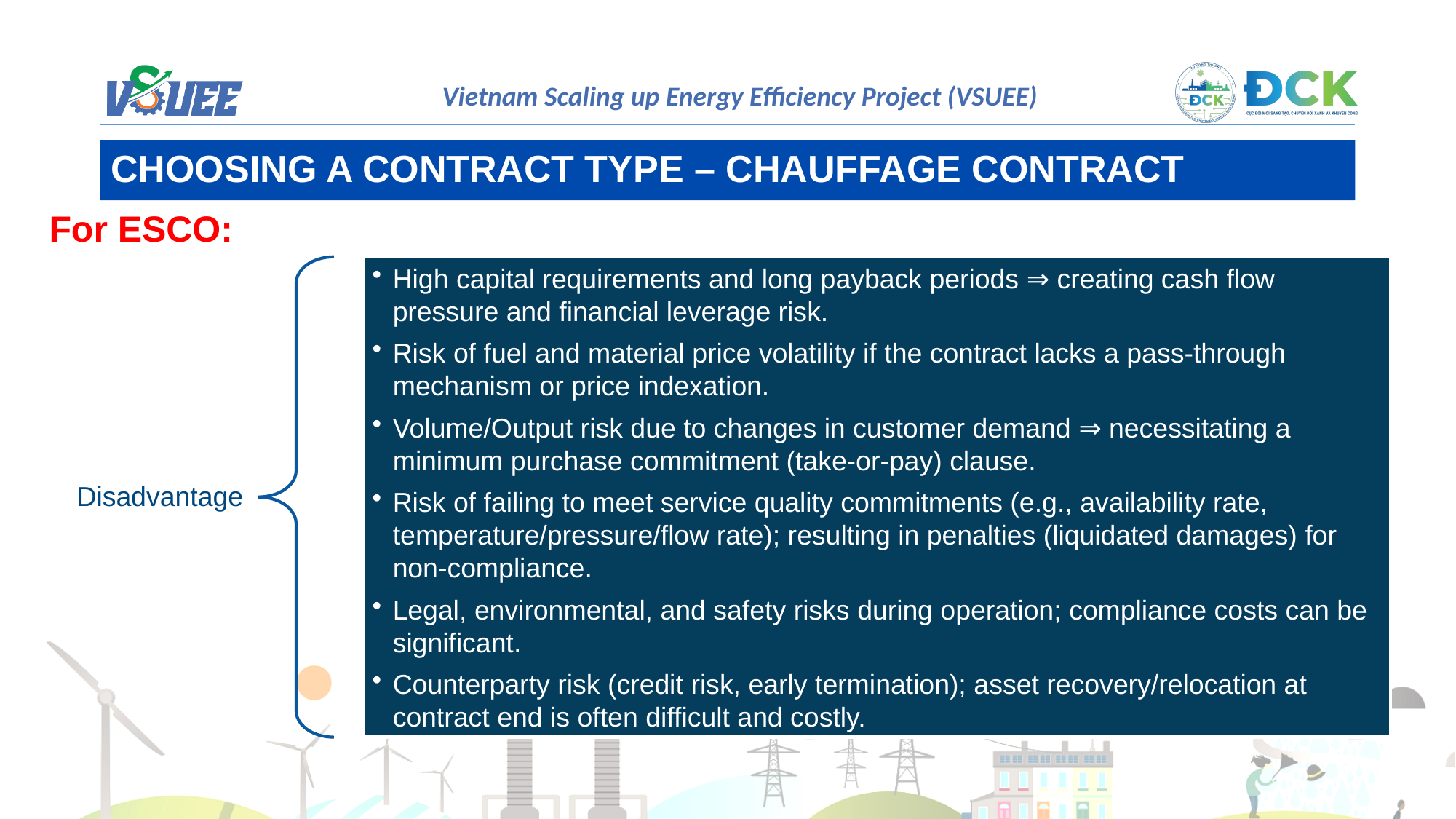

CHOOSING A CONTRACT TYPE – CHAUFFAGE CONTRACT
Disadvantage
High capital requirements and long payback periods ⇒ creating cash flow pressure and financial leverage risk.
Risk of fuel and material price volatility if the contract lacks a pass-through mechanism or price indexation.
Volume/Output risk due to changes in customer demand ⇒ necessitating a minimum purchase commitment (take-or-pay) clause.
Risk of failing to meet service quality commitments (e.g., availability rate, temperature/pressure/flow rate); resulting in penalties (liquidated damages) for non-compliance.
Legal, environmental, and safety risks during operation; compliance costs can be significant.
Counterparty risk (credit risk, early termination); asset recovery/relocation at contract end is often difficult and costly.
For ESCO: